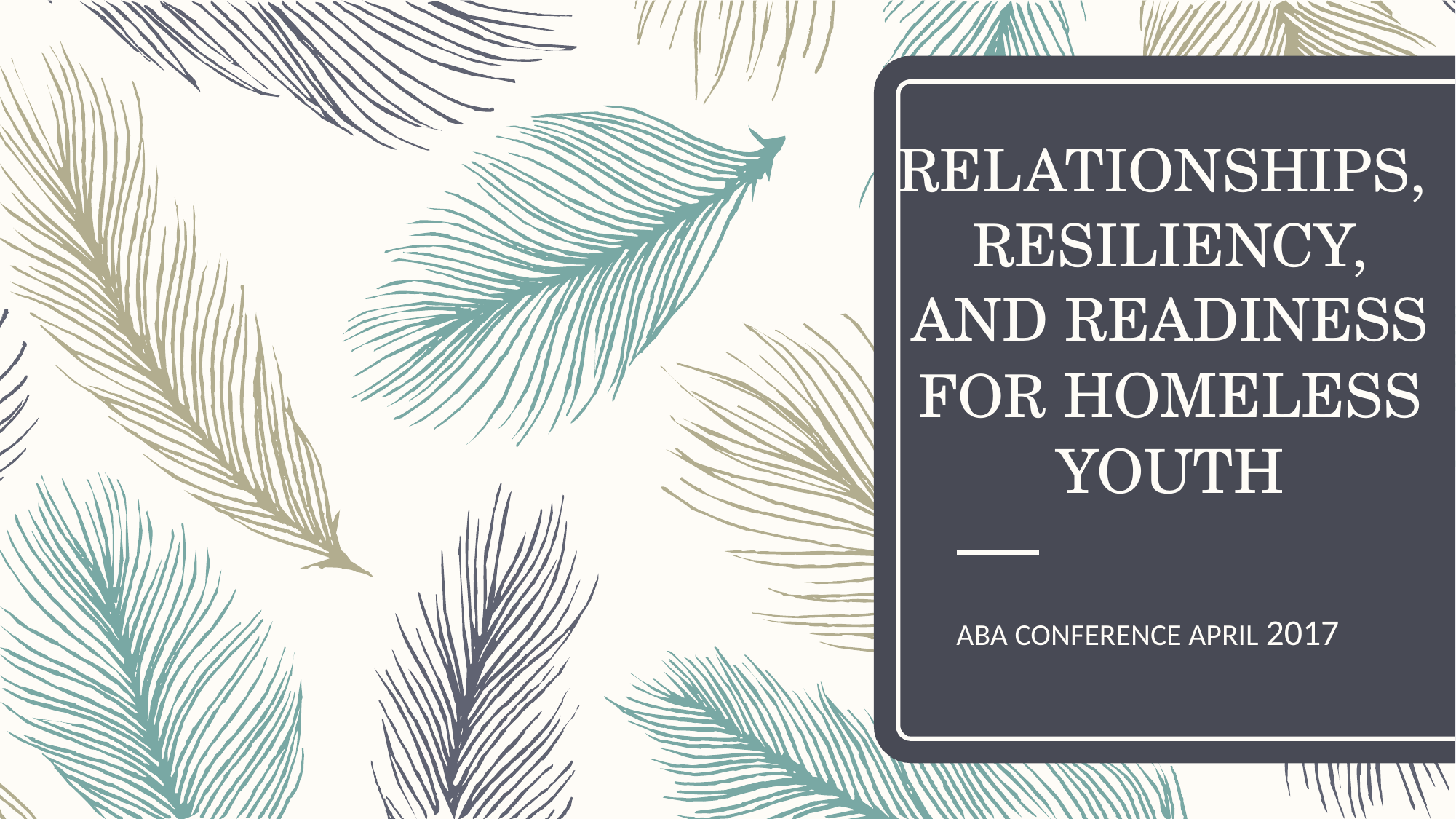

# RELATIONSHIPS,  RESILIENCY, AND READINESS FOR HOMELESS YOUTH
ABA CONFERENCE APRIL 2017